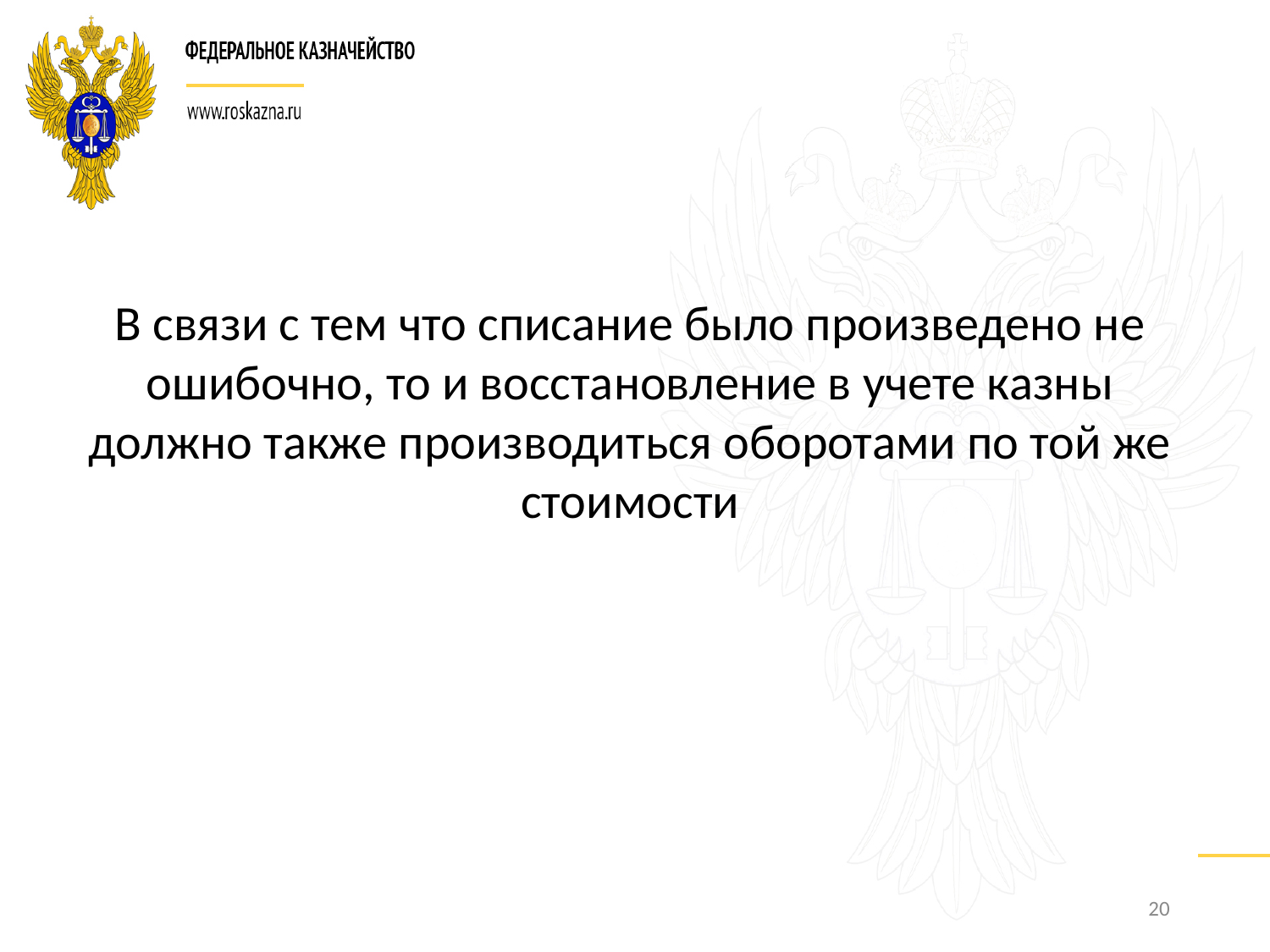

В связи с тем что списание было произведено не ошибочно, то и восстановление в учете казны должно также производиться оборотами по той же стоимости
20